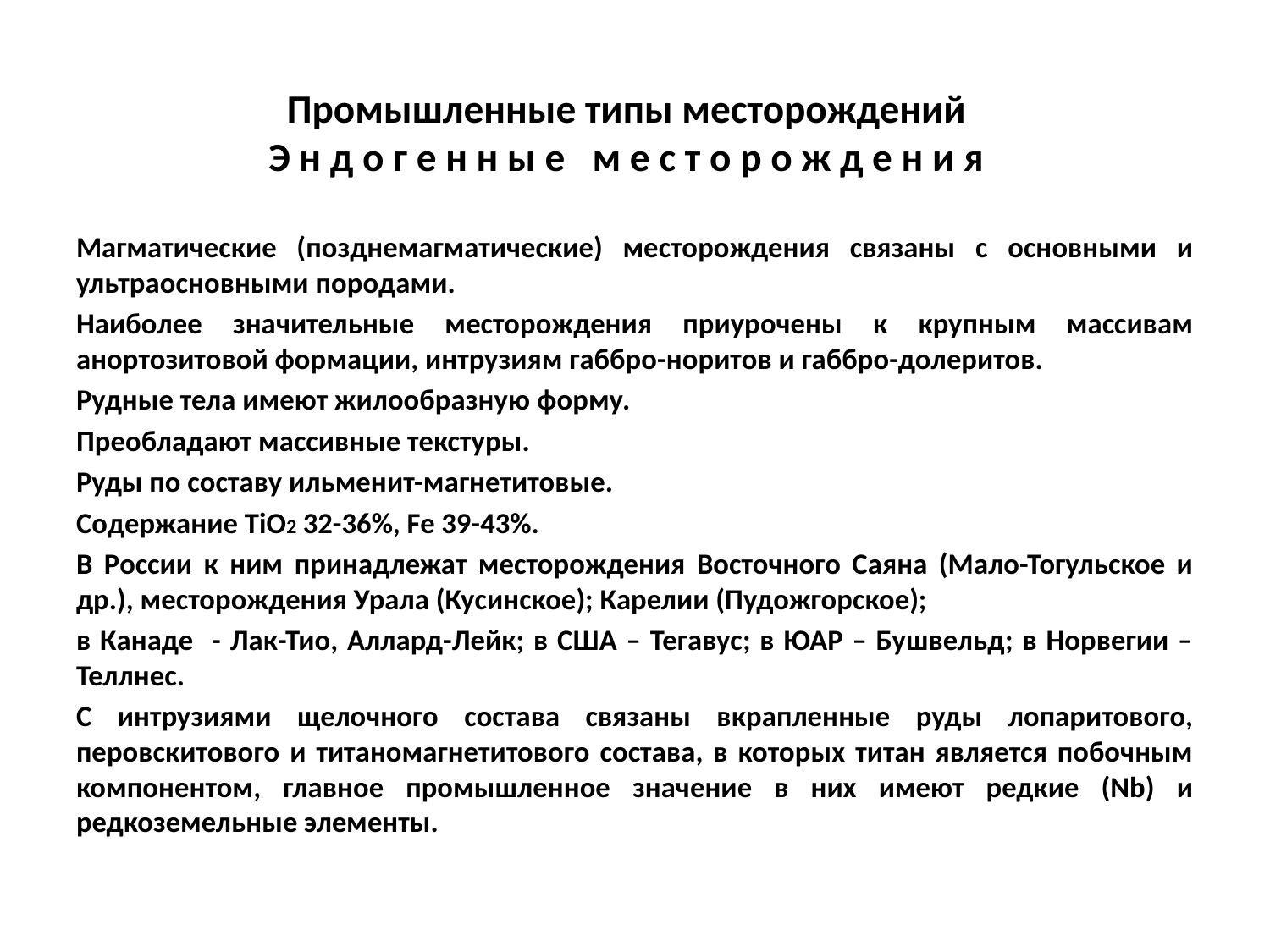

# Промышленные типы месторождений Э н д о г е н н ы е   м е с т о р о ж д е н и я
Магматические (позднемагматические) месторождения связаны с основными и ультраосновными породами.
Наиболее значительные месторождения приурочены к крупным массивам анортозитовой формации, интрузиям габбро-норитов и габбро-долеритов.
Рудные тела имеют жилообразную форму.
Преобладают массивные текстуры.
Руды по составу ильменит-магнетитовые.
Содержание TiO2 32-36%, Fe 39-43%.
В России к ним принадлежат месторождения Восточного Саяна (Мало-Тогульское и др.), месторождения Урала (Кусинское); Карелии (Пудожгорское);
в Канаде  - Лак-Тио, Аллард-Лейк; в США – Тегавус; в ЮАР – Бушвельд; в Норвегии – Теллнес.
С интрузиями щелочного состава связаны вкрапленные руды лопаритового, перовскитового и титаномагнетитового состава, в которых титан является побочным компонентом, главное промышленное значение в них имеют редкие (Nb) и редкоземельные элементы.